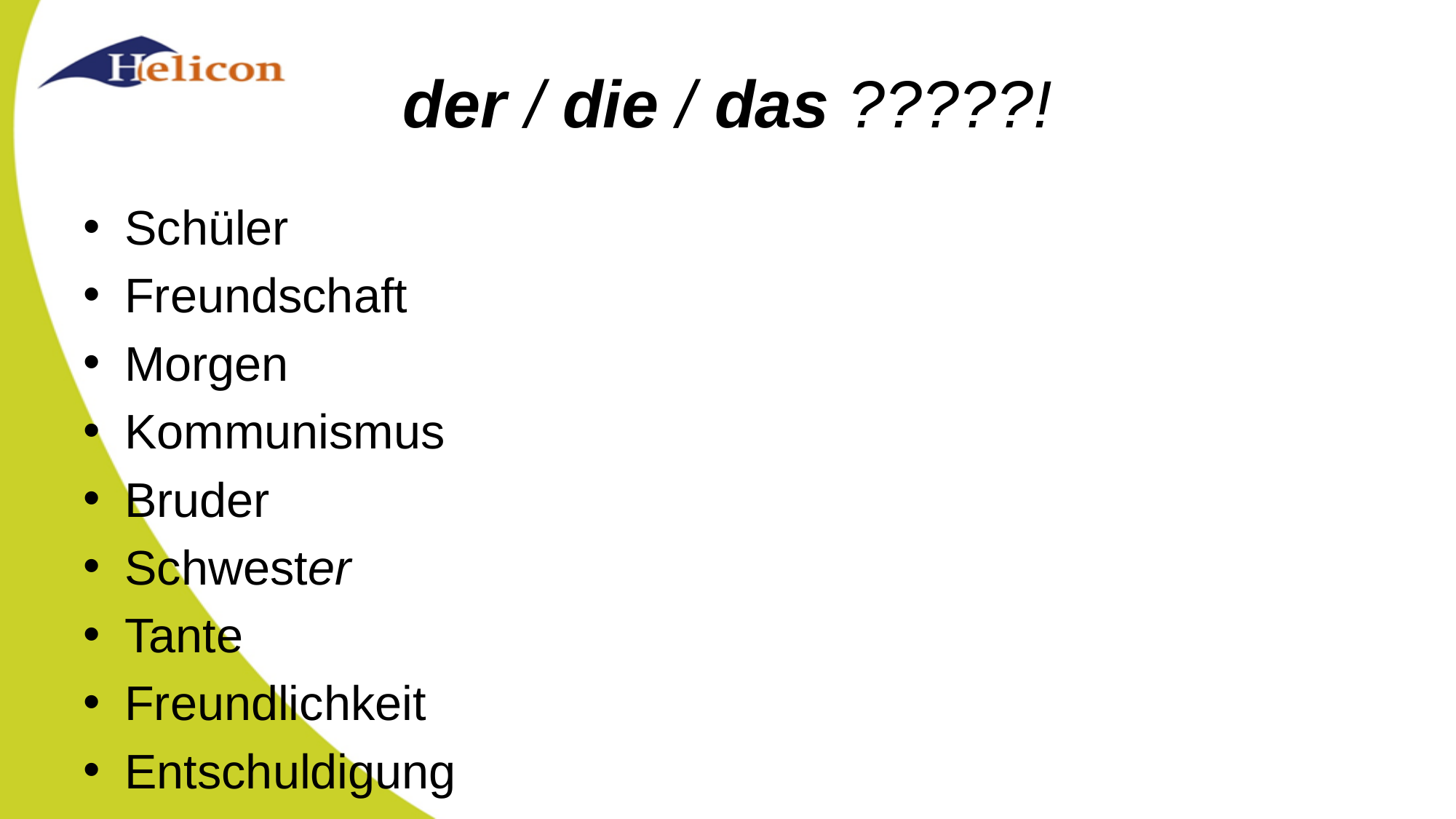

# der / die / das ?????!
Schüler
Freundschaft
Morgen
Kommunismus
Bruder
Schwester
Tante
Freundlichkeit
Entschuldigung
Gebäude
Revolution